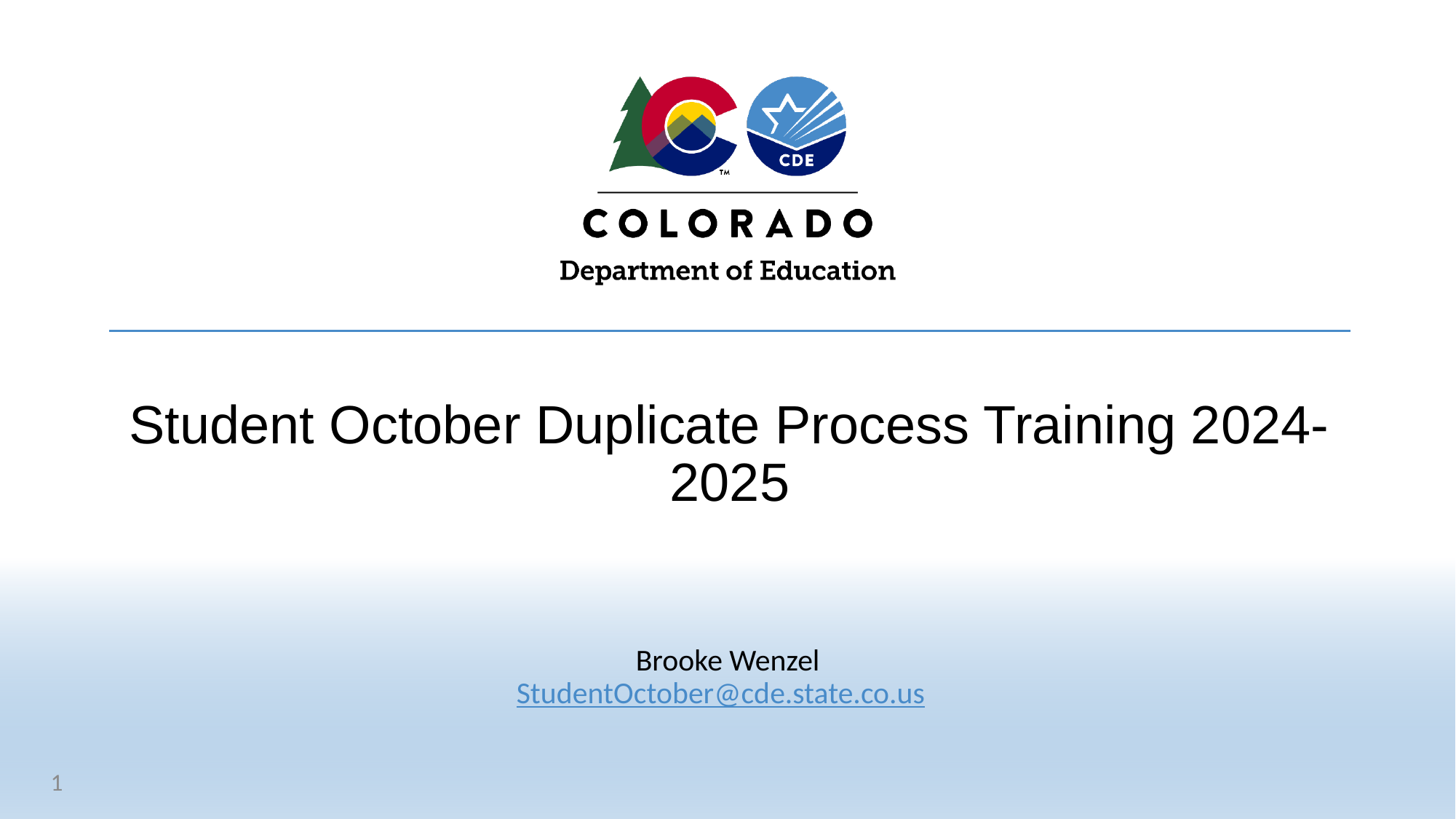

# Student October Duplicate Process Training 2024-2025

Brooke Wenzel
StudentOctober@cde.state.co.us

1